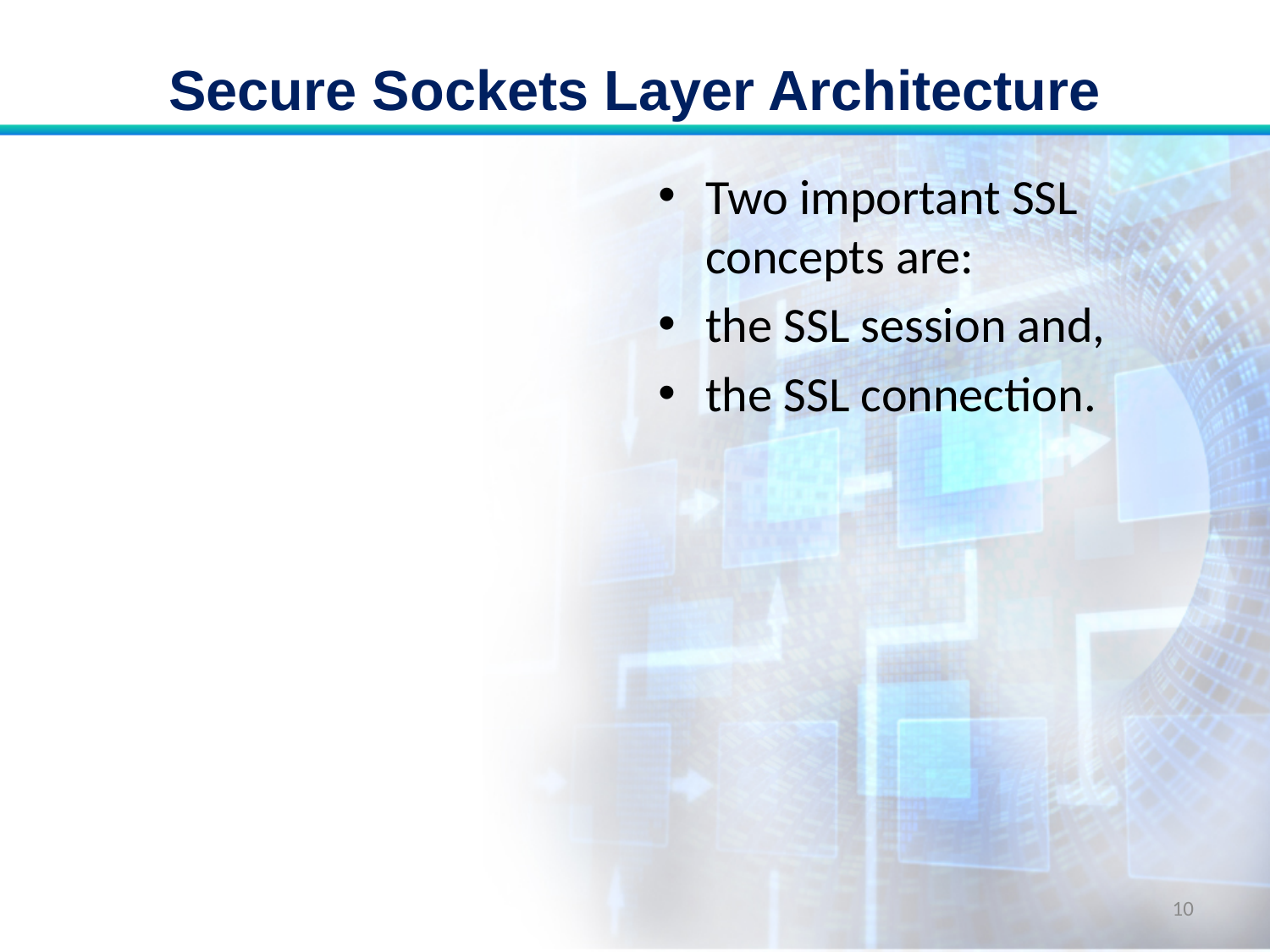

# Secure Sockets Layer Architecture
Two important SSL concepts are:
the SSL session and,
the SSL connection.
10